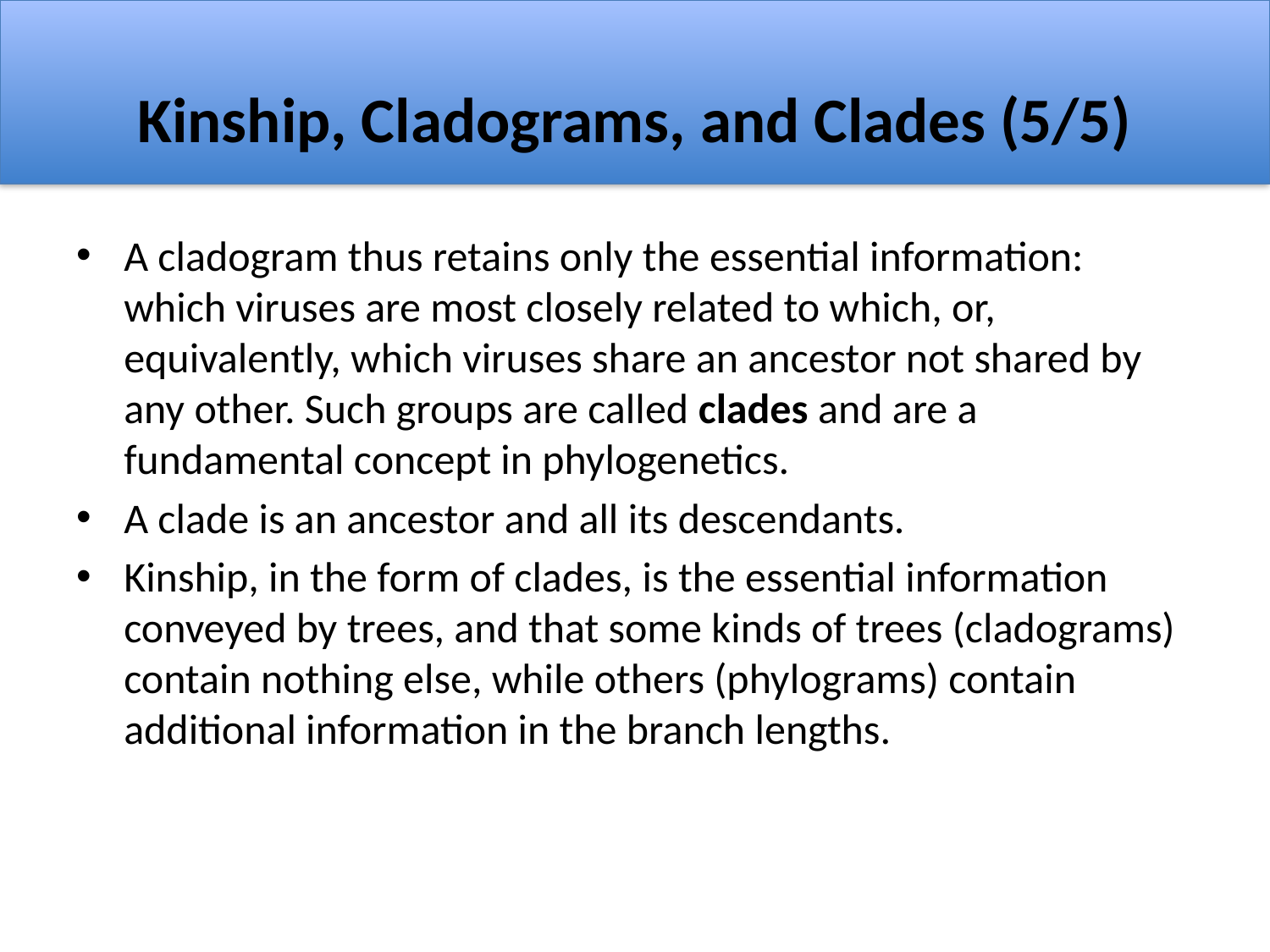

# Kinship, Cladograms, and Clades (5/5)
A cladogram thus retains only the essential information: which viruses are most closely related to which, or, equivalently, which viruses share an ancestor not shared by any other. Such groups are called clades and are a fundamental concept in phylogenetics.
A clade is an ancestor and all its descendants.
Kinship, in the form of clades, is the essential information conveyed by trees, and that some kinds of trees (cladograms) contain nothing else, while others (phylograms) contain additional information in the branch lengths.